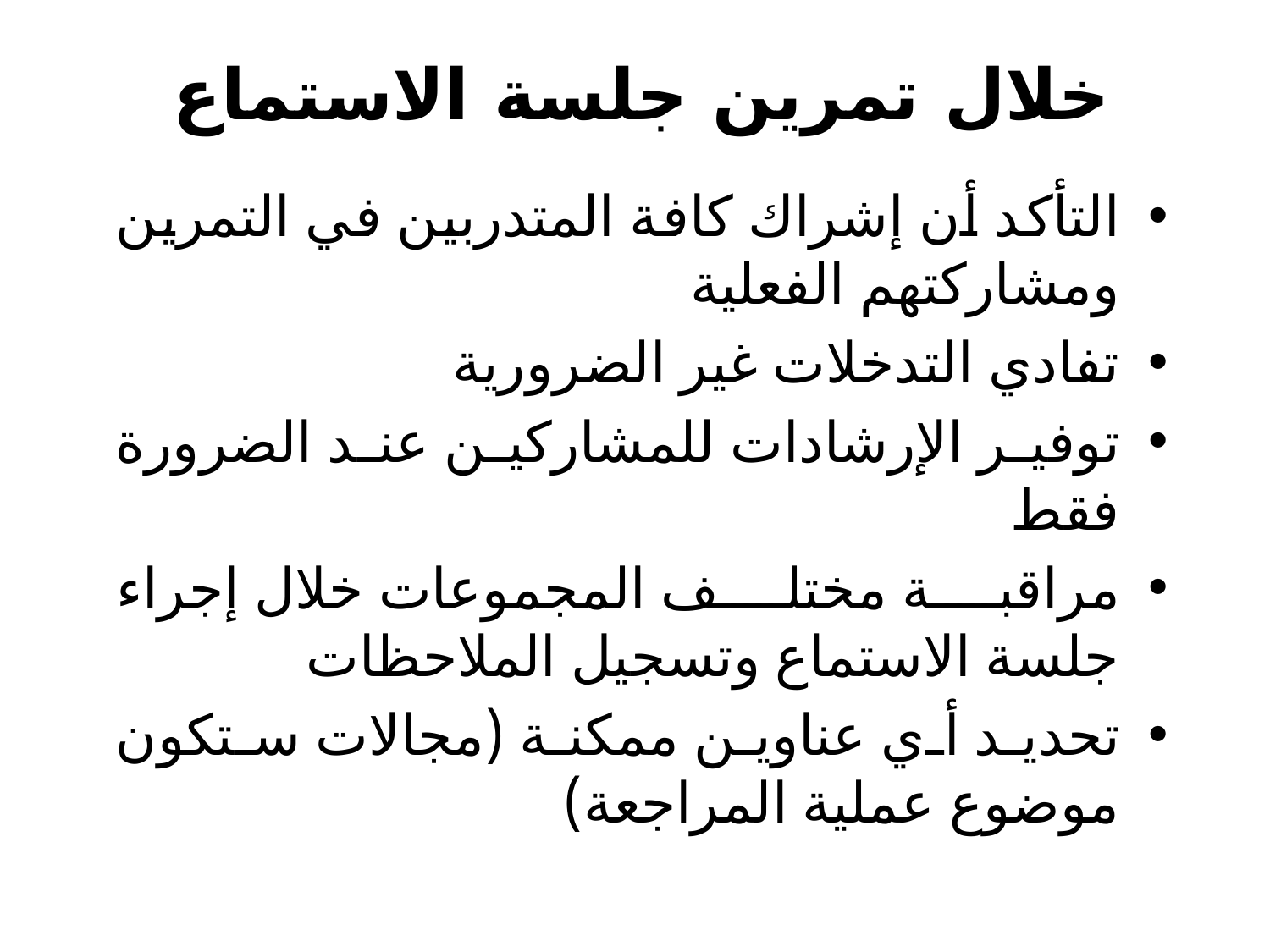

خلال تمرين جلسة الاستماع
التأكد أن إشراك كافة المتدربين في التمرين ومشاركتهم الفعلية
تفادي التدخلات غير الضرورية
توفير الإرشادات للمشاركين عند الضرورة فقط
مراقبة مختلف المجموعات خلال إجراء جلسة الاستماع وتسجيل الملاحظات
تحديد أي عناوين ممكنة (مجالات ستكون موضوع عملية المراجعة)